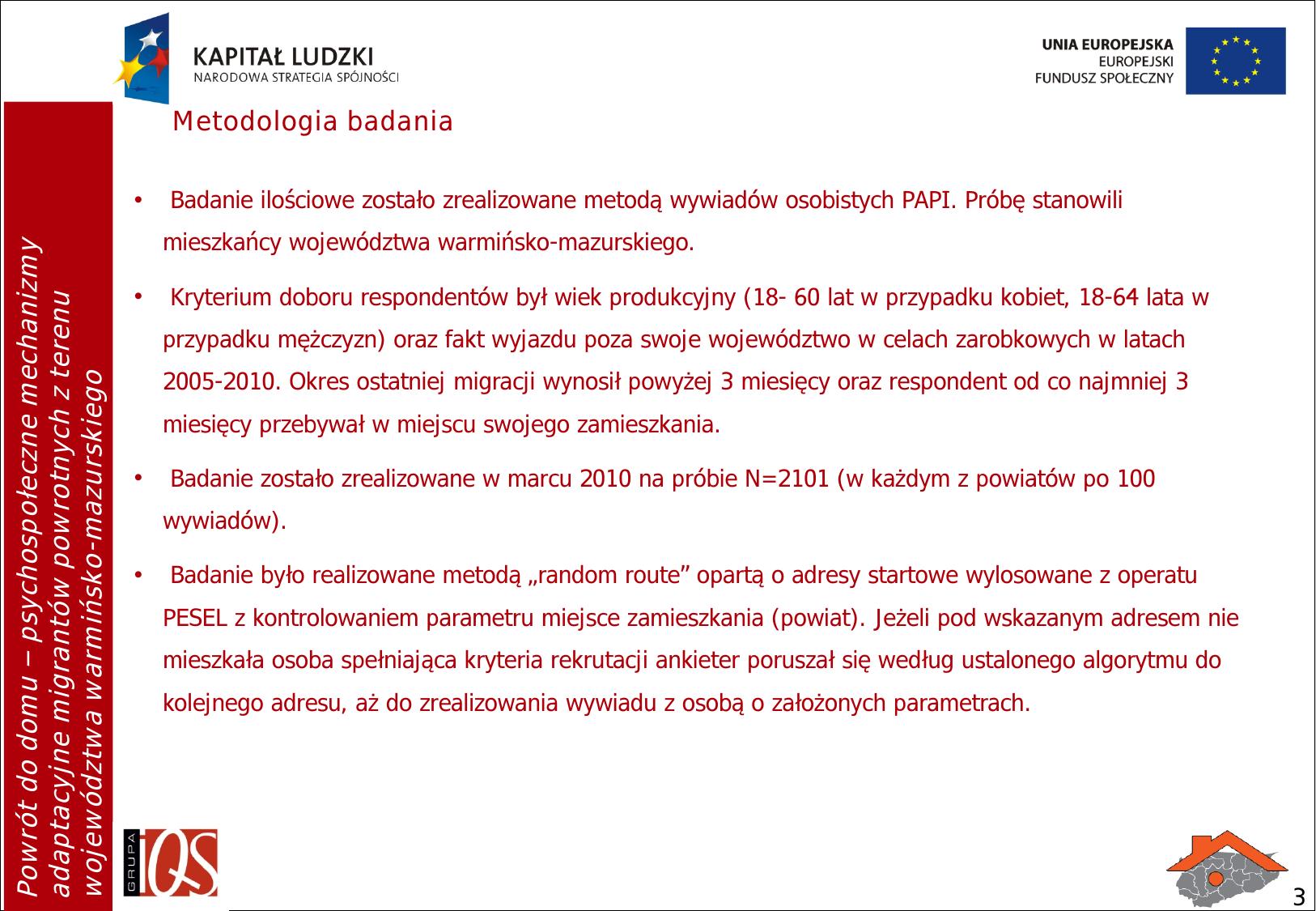

Metodologia badania
 Badanie ilościowe zostało zrealizowane metodą wywiadów osobistych PAPI. Próbę stanowili mieszkańcy województwa warmińsko-mazurskiego.
 Kryterium doboru respondentów był wiek produkcyjny (18- 60 lat w przypadku kobiet, 18-64 lata w przypadku mężczyzn) oraz fakt wyjazdu poza swoje województwo w celach zarobkowych w latach 2005-2010. Okres ostatniej migracji wynosił powyżej 3 miesięcy oraz respondent od co najmniej 3 miesięcy przebywał w miejscu swojego zamieszkania.
 Badanie zostało zrealizowane w marcu 2010 na próbie N=2101 (w każdym z powiatów po 100 wywiadów).
 Badanie było realizowane metodą „random route” opartą o adresy startowe wylosowane z operatu PESEL z kontrolowaniem parametru miejsce zamieszkania (powiat). Jeżeli pod wskazanym adresem nie mieszkała osoba spełniająca kryteria rekrutacji ankieter poruszał się według ustalonego algorytmu do kolejnego adresu, aż do zrealizowania wywiadu z osobą o założonych parametrach.

3